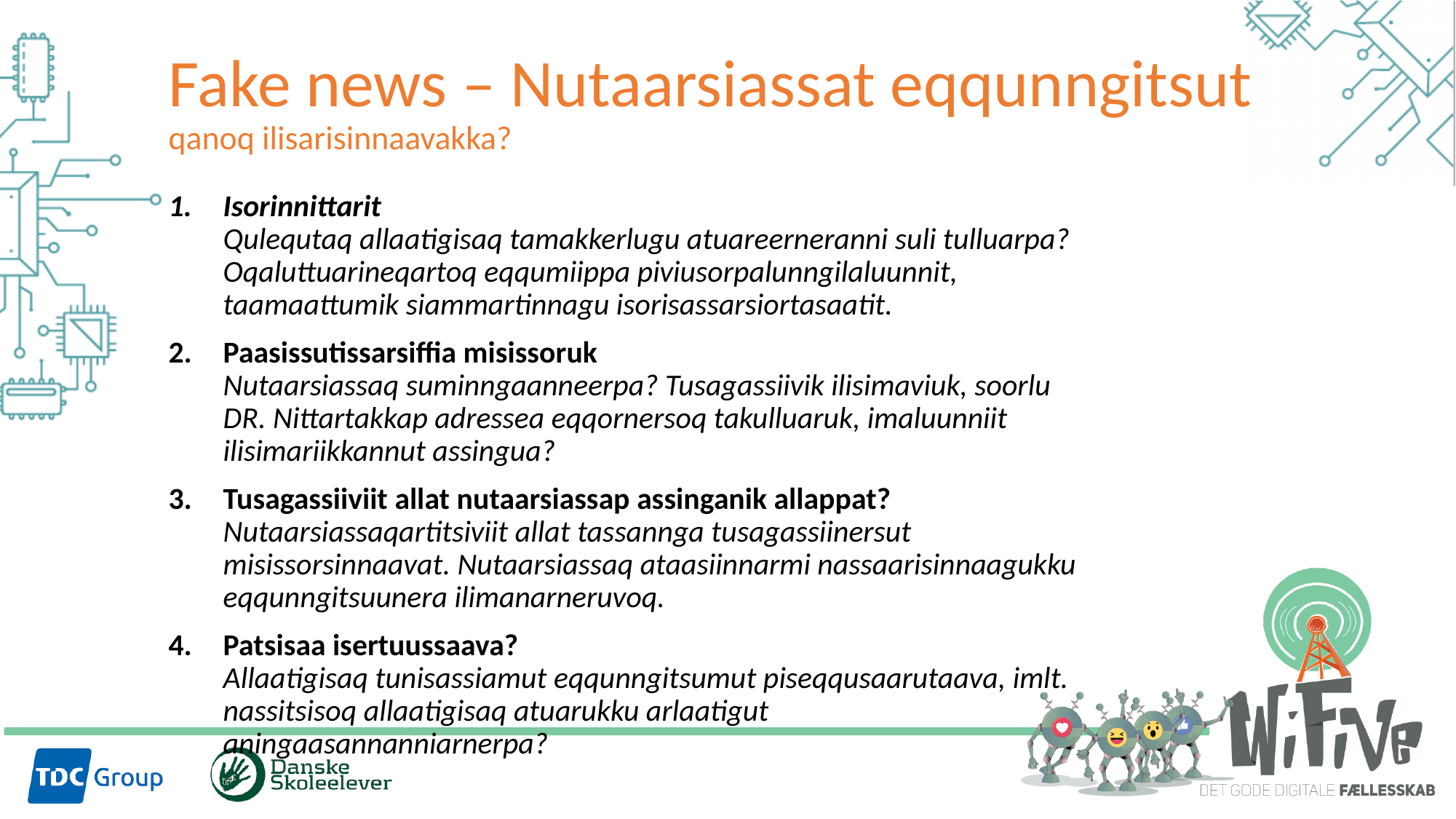

# Fake news – Nutaarsiassat eqqunngitsut qanoq ilisarisinnaavakka?
Isorinnittarit
Qulequtaq allaatigisaq tamakkerlugu atuareerneranni suli tulluarpa? Oqaluttuarineqartoq eqqumiippa piviusorpalunngilaluunnit, taamaattumik siammartinnagu isorisassarsiortasaatit.
Paasissutissarsiffia misissoruk
Nutaarsiassaq suminngaanneerpa? Tusagassiivik ilisimaviuk, soorlu DR. Nittartakkap adressea eqqornersoq takulluaruk, imaluunniit ilisimariikkannut assingua?
Tusagassiiviit allat nutaarsiassap assinganik allappat?
Nutaarsiassaqartitsiviit allat tassannga tusagassiinersut misissorsinnaavat. Nutaarsiassaq ataasiinnarmi nassaarisinnaagukku eqqunngitsuunera ilimanarneruvoq.
Patsisaa isertuussaava?
Allaatigisaq tunisassiamut eqqunngitsumut piseqqusaarutaava, imlt. nassitsisoq allaatigisaq atuarukku arlaatigut aningaasannanniarnerpa?